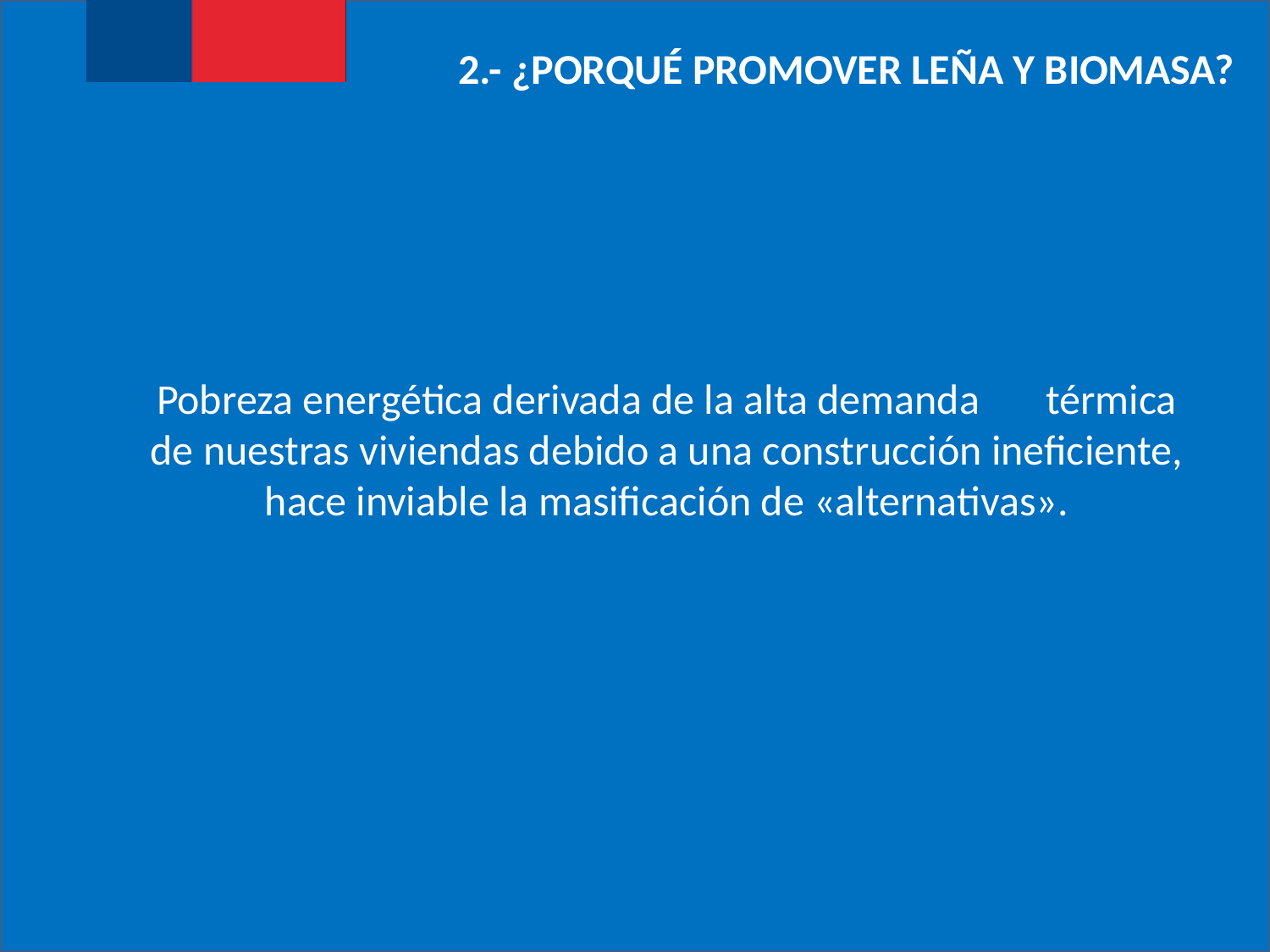

2.- ¿Porqué Promover Leña y Biomasa?

Pobreza energética derivada de la alta demanda 	térmica de nuestras viviendas debido a una construcción ineficiente, hace inviable la masificación de «alternativas».